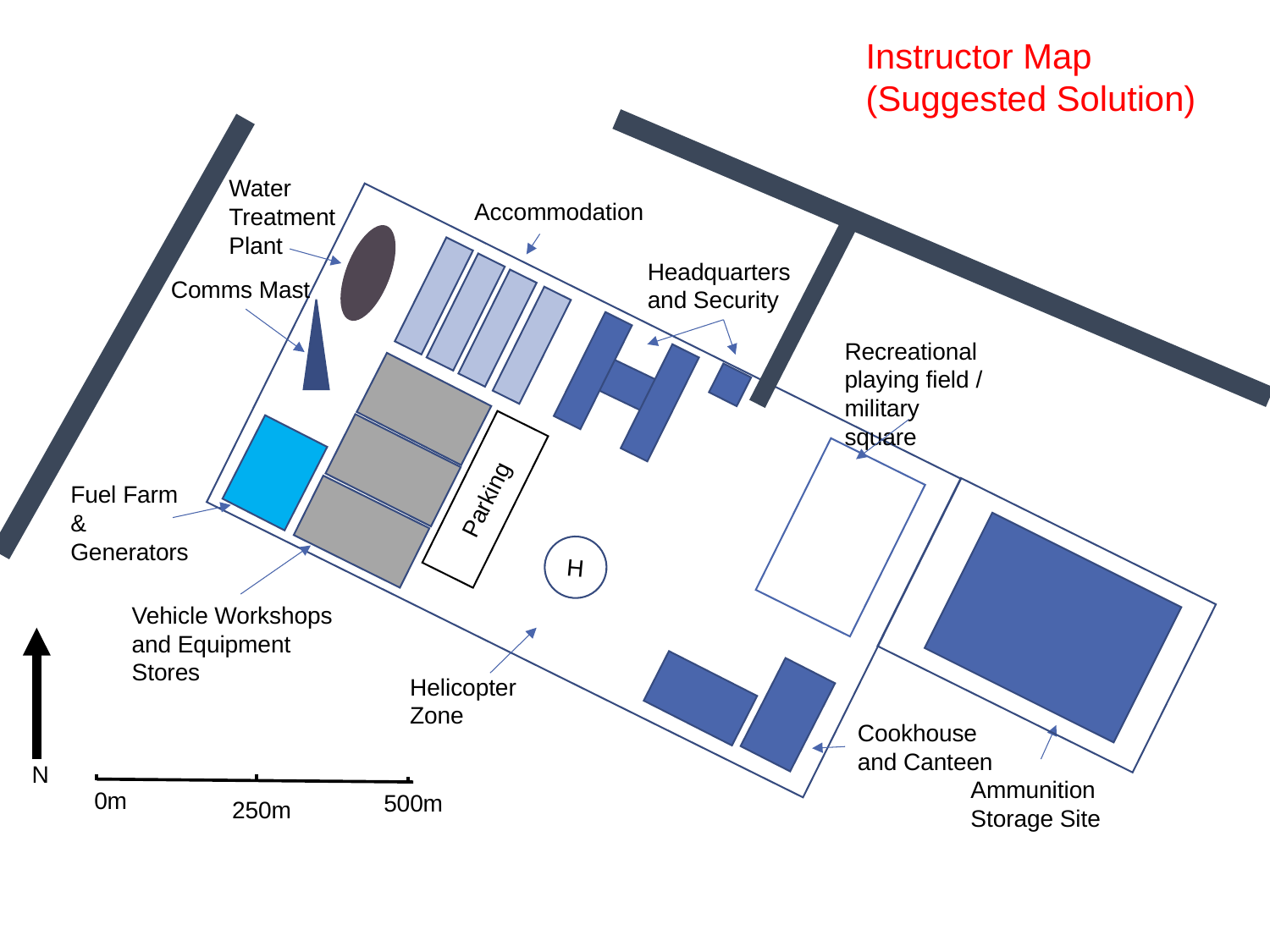

Instructor Map
(Suggested Solution)
Water Treatment Plant
Accommodation

Headquarters and Security

Comms Mast

Recreational playing field / military square

Parking

Fuel Farm & Generators

H

Vehicle Workshops and Equipment Stores

Helicopter Zone
Cookhouse and Canteen
N
Ammunition Storage Site
0m
500m
250m